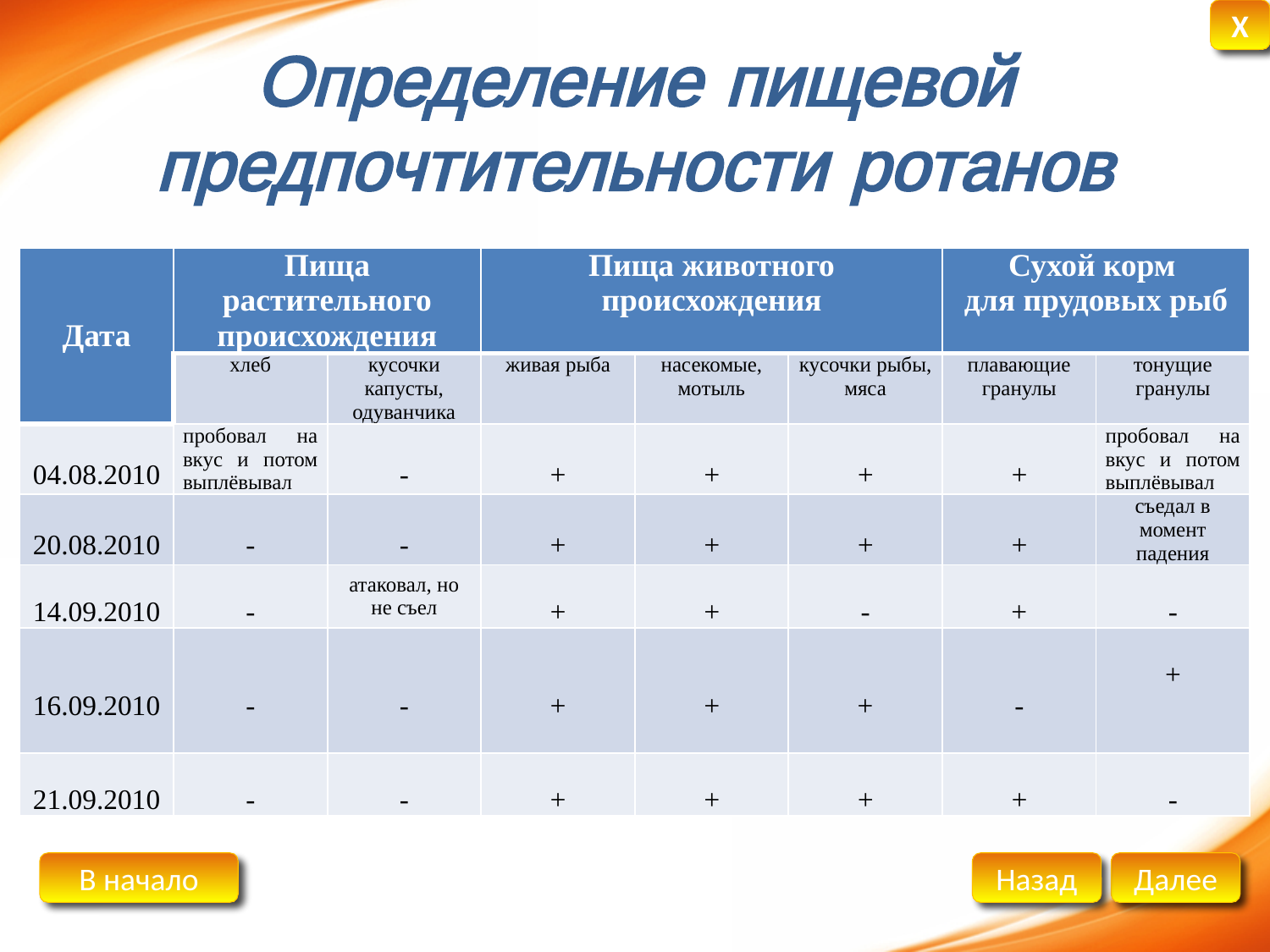

# Определение пищевой предпочтительности ротанов
| Дата | Пища растительного происхождения |  | Пища животного происхождения |  |  | Сухой корм для прудовых рыб |  |
| --- | --- | --- | --- | --- | --- | --- | --- |
|  | хлеб | кусочки капусты, одуванчика | живая рыба | насекомые, мотыль | кусочки рыбы, мяса | плавающие гранулы | тонущие гранулы |
| 04.08.2010 | пробовал на вкус и потом выплёвывал | - | + | + | + | + | пробовал на вкус и потом выплёвывал |
| 20.08.2010 | - | - | + | + | + | + | съедал в момент падения |
| 14.09.2010 | - | атаковал, но не съел | + | + | - | + | - |
| 16.09.2010 | - | - | + | + | + | - | + |
| 21.09.2010 | - | - | + | + | + | + | - |